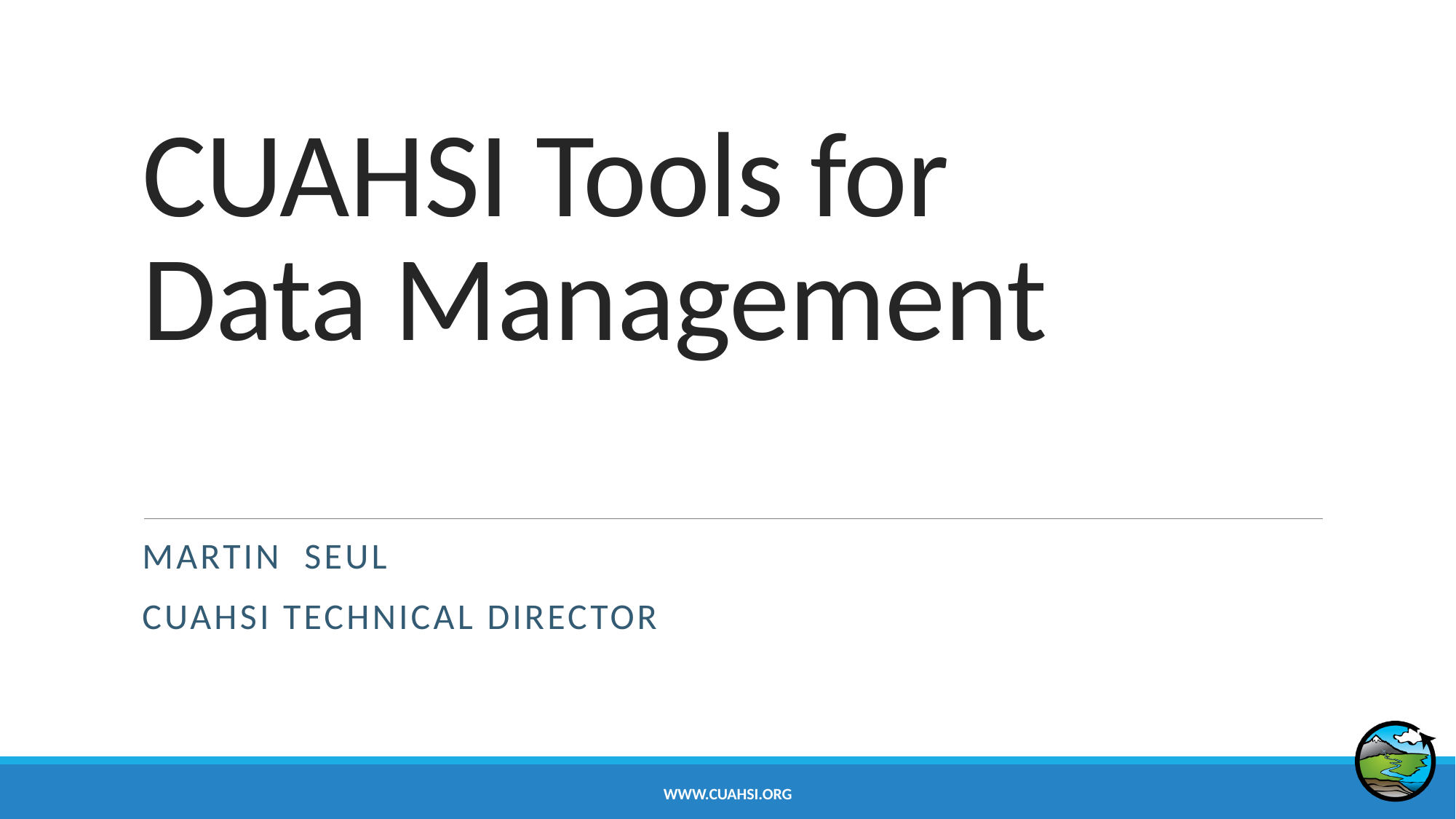

# CUAHSI Tools for Data Management
Martin  SEUL
CUAHSI Technical Director
www.cuahsi.org